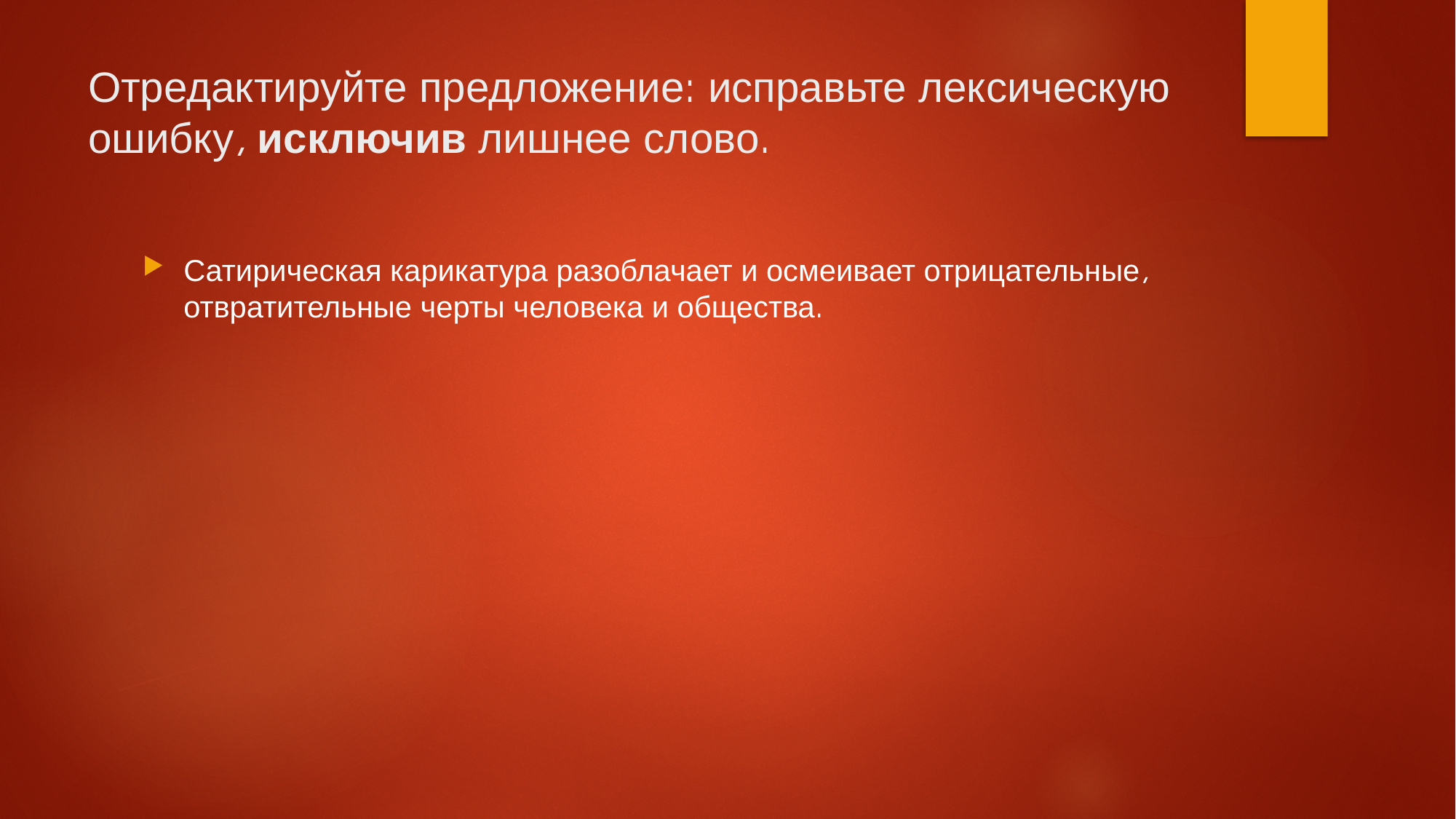

# Отредактируйте предложение: исправьте лексическую ошибку, исключив лишнее слово.
Сатирическая карикатура разоблачает и осмеивает отрицательные, отвратительные черты человека и общества.